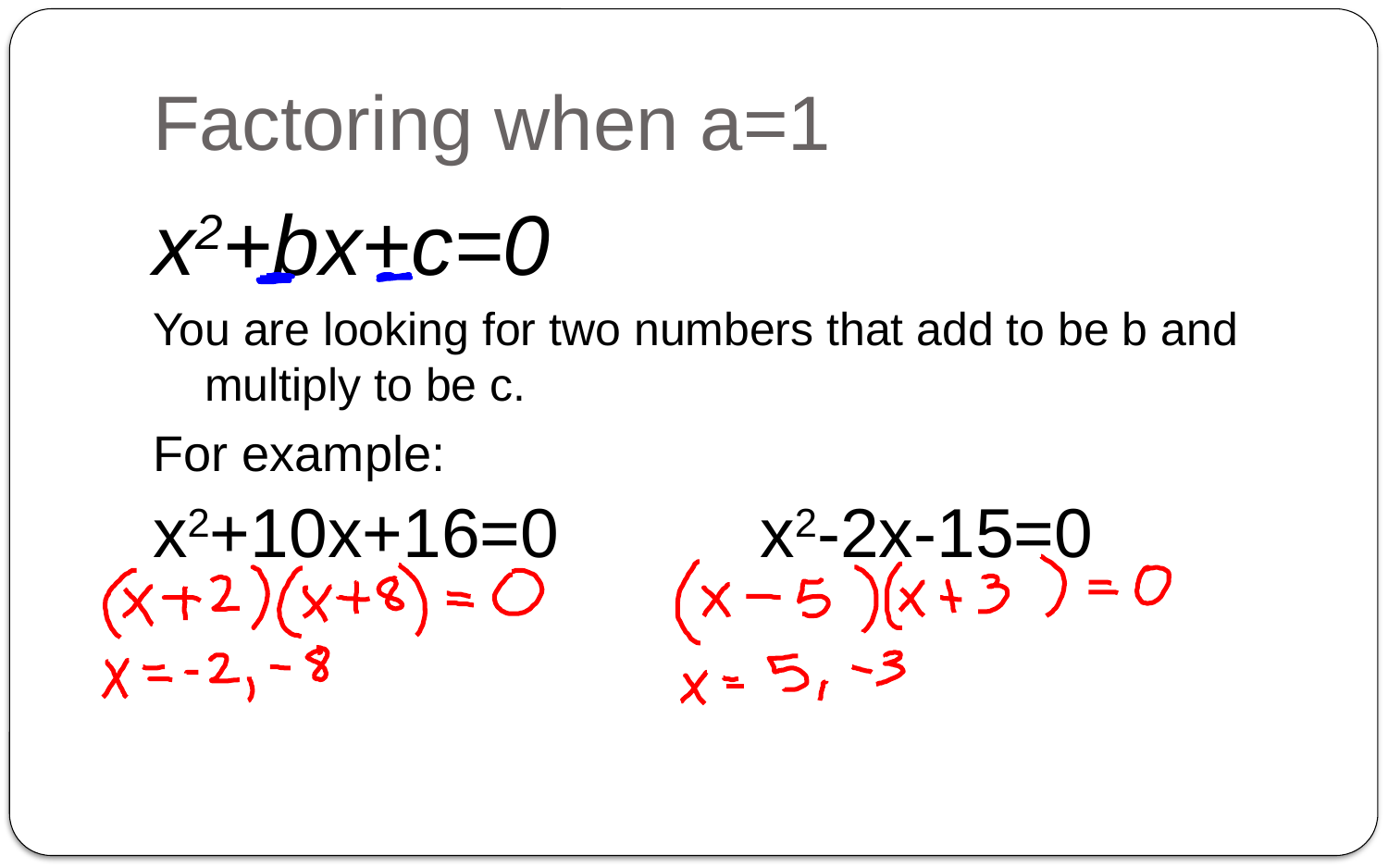

# Factoring when a=1
x2+bx+c=0
You are looking for two numbers that add to be b and multiply to be c.
For example:
x2+10x+16=0	 	x2-2x-15=0